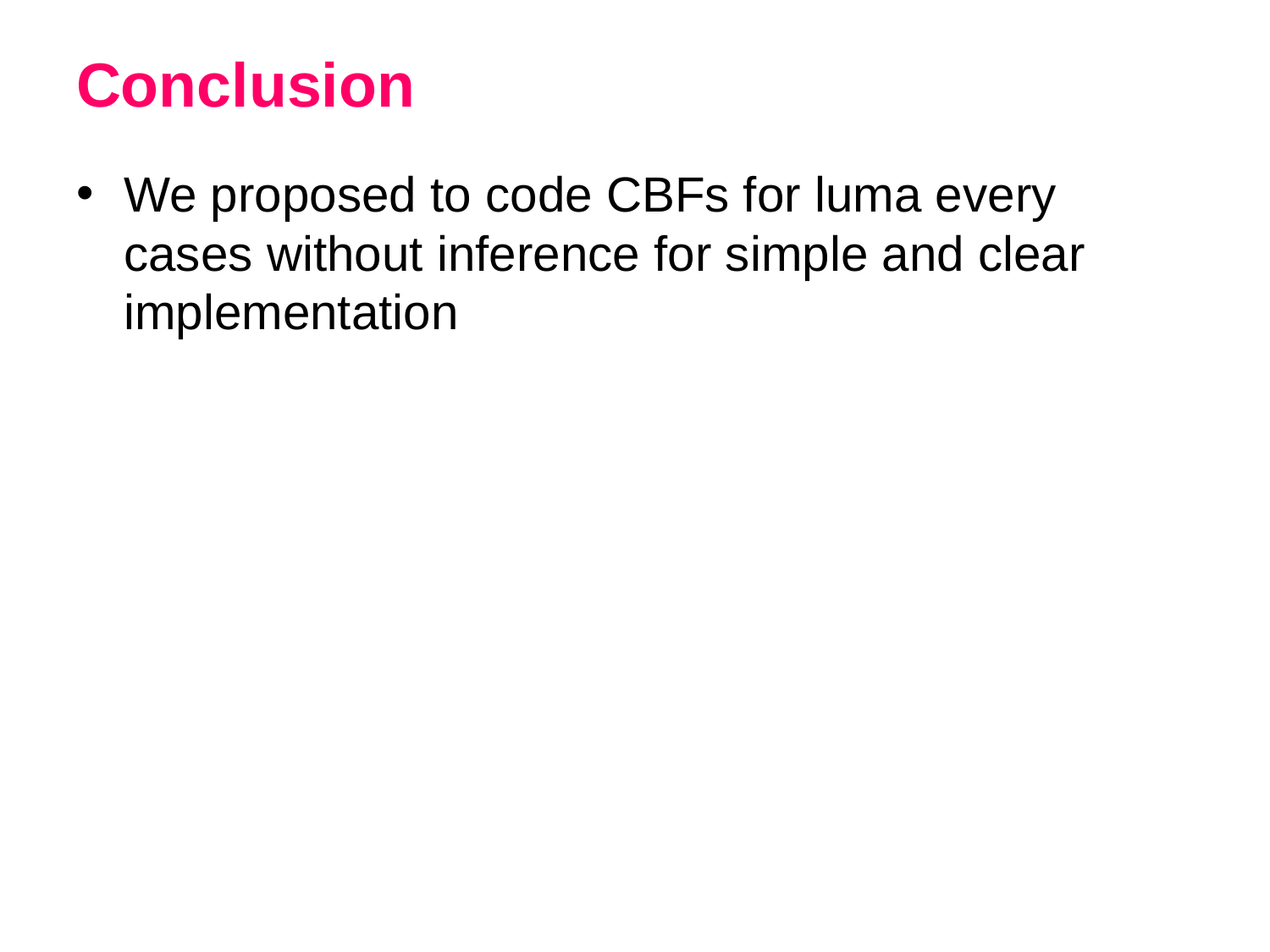

# Conclusion
We proposed to code CBFs for luma every cases without inference for simple and clear implementation